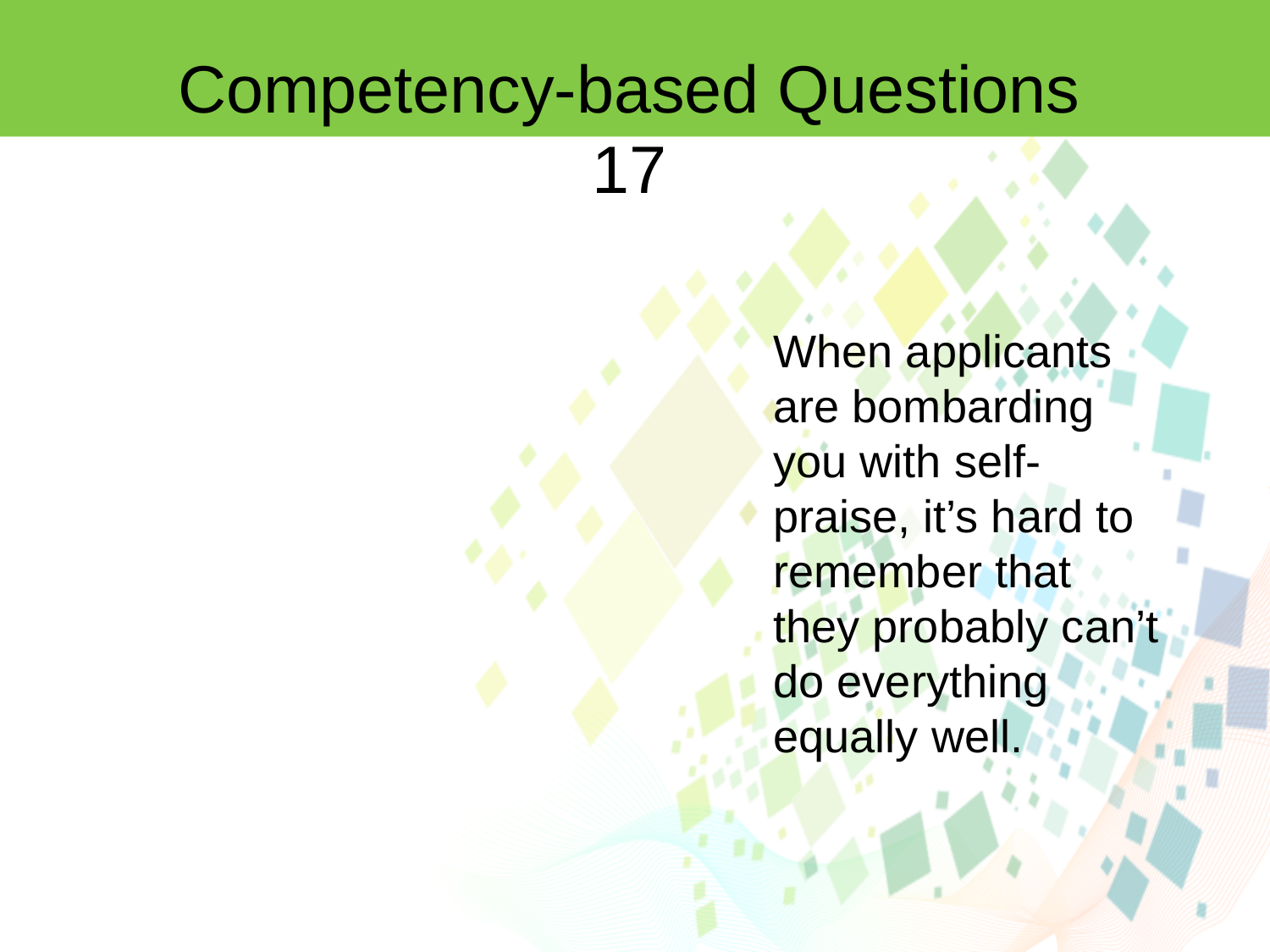

Competency-based Questions 17
When applicants are bombarding you with self-praise, it’s hard to remember that
they probably can’t do everything equally well.